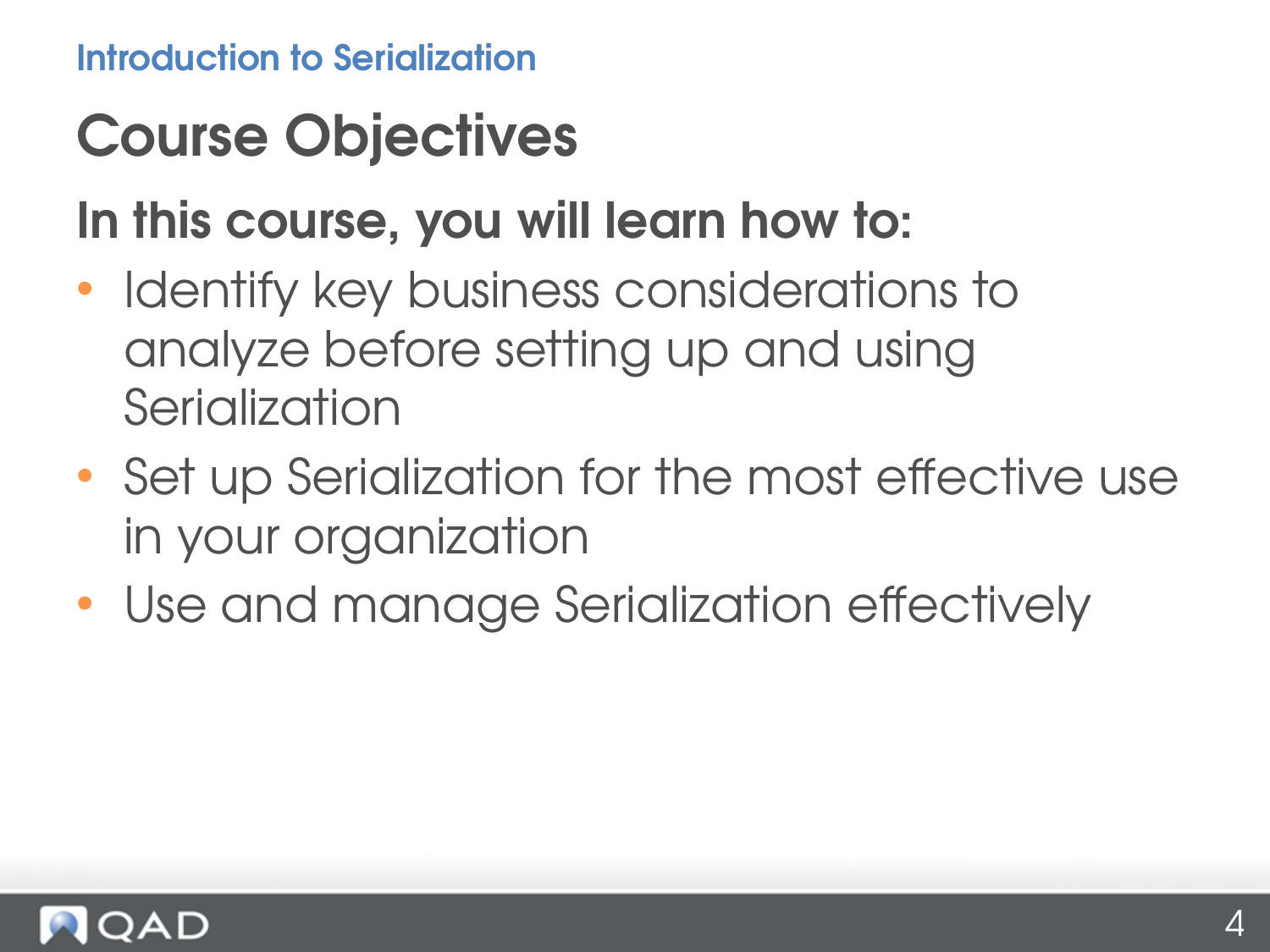

Introduction to Serialization
# Course Objectives
In this course, you will learn how to:
Identify key business considerations to analyze before setting up and using Serialization
Set up Serialization for the most effective use in your organization
Use and manage Serialization effectively

4